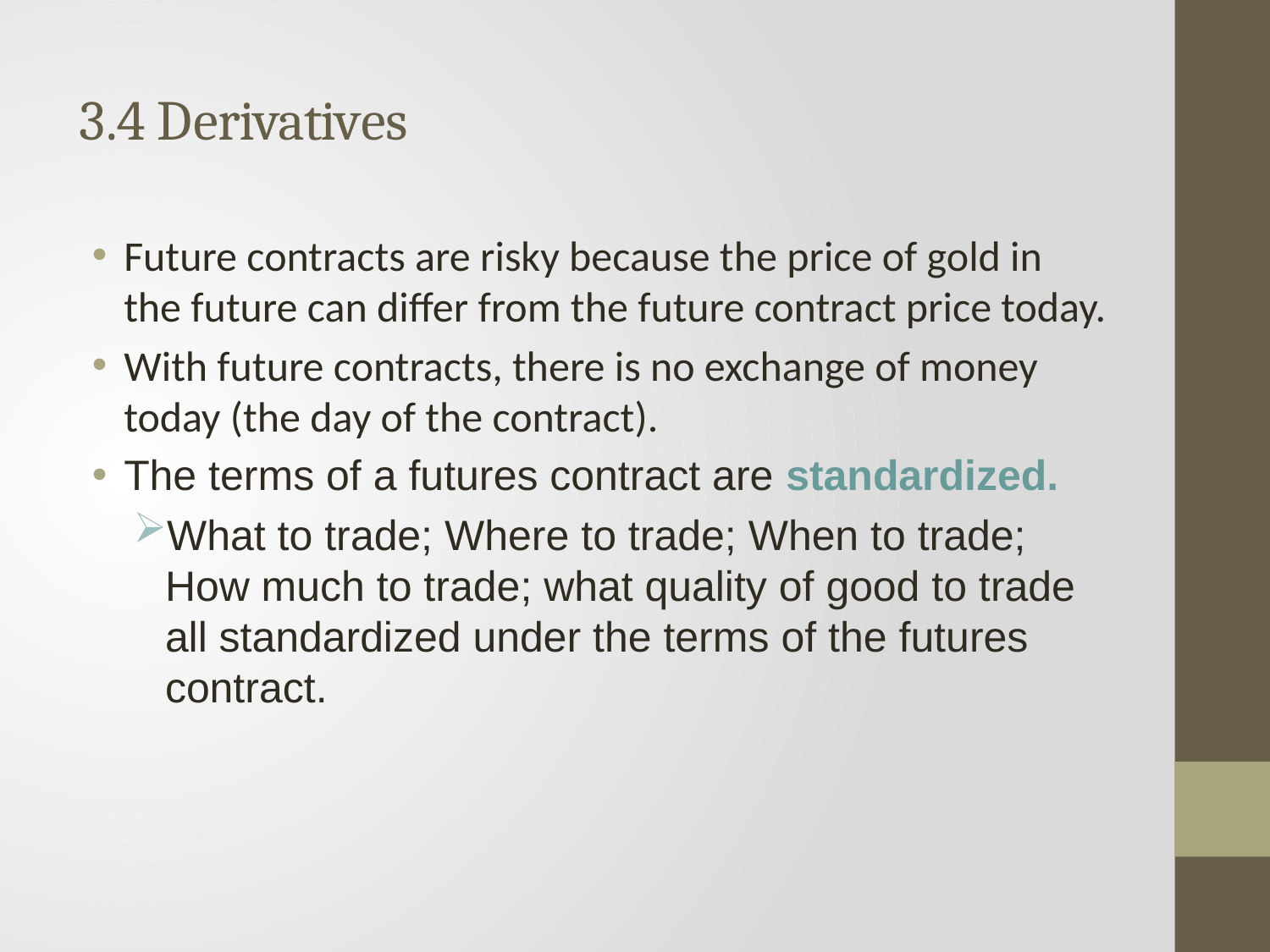

# 3.4 Derivatives
Future contracts are risky because the price of gold in the future can differ from the future contract price today.
With future contracts, there is no exchange of money today (the day of the contract).
The terms of a futures contract are standardized.
What to trade; Where to trade; When to trade; How much to trade; what quality of good to trade all standardized under the terms of the futures contract.